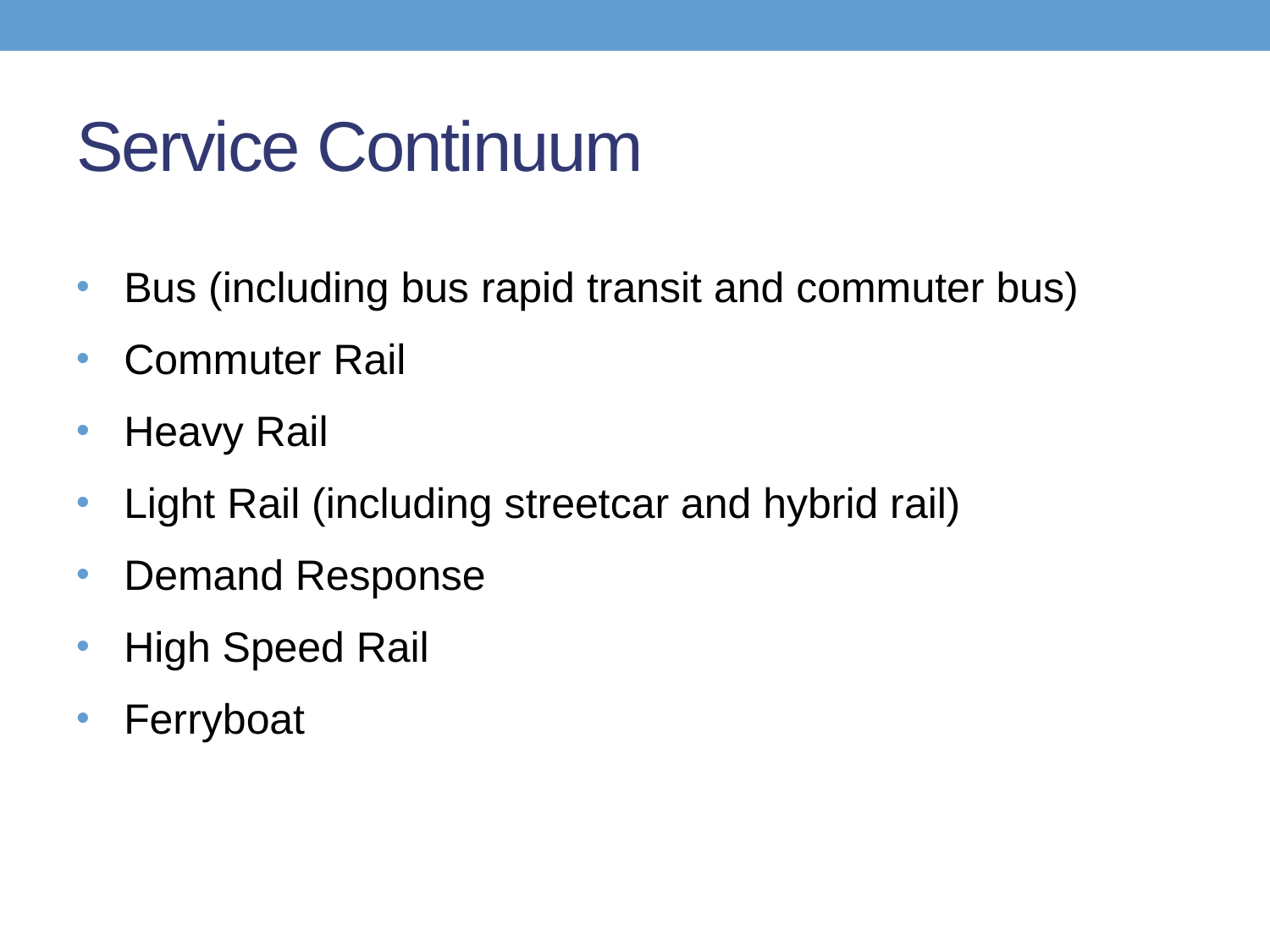

# Service Continuum
Bus (including bus rapid transit and commuter bus)
Commuter Rail
Heavy Rail
Light Rail (including streetcar and hybrid rail)
Demand Response
High Speed Rail
Ferryboat